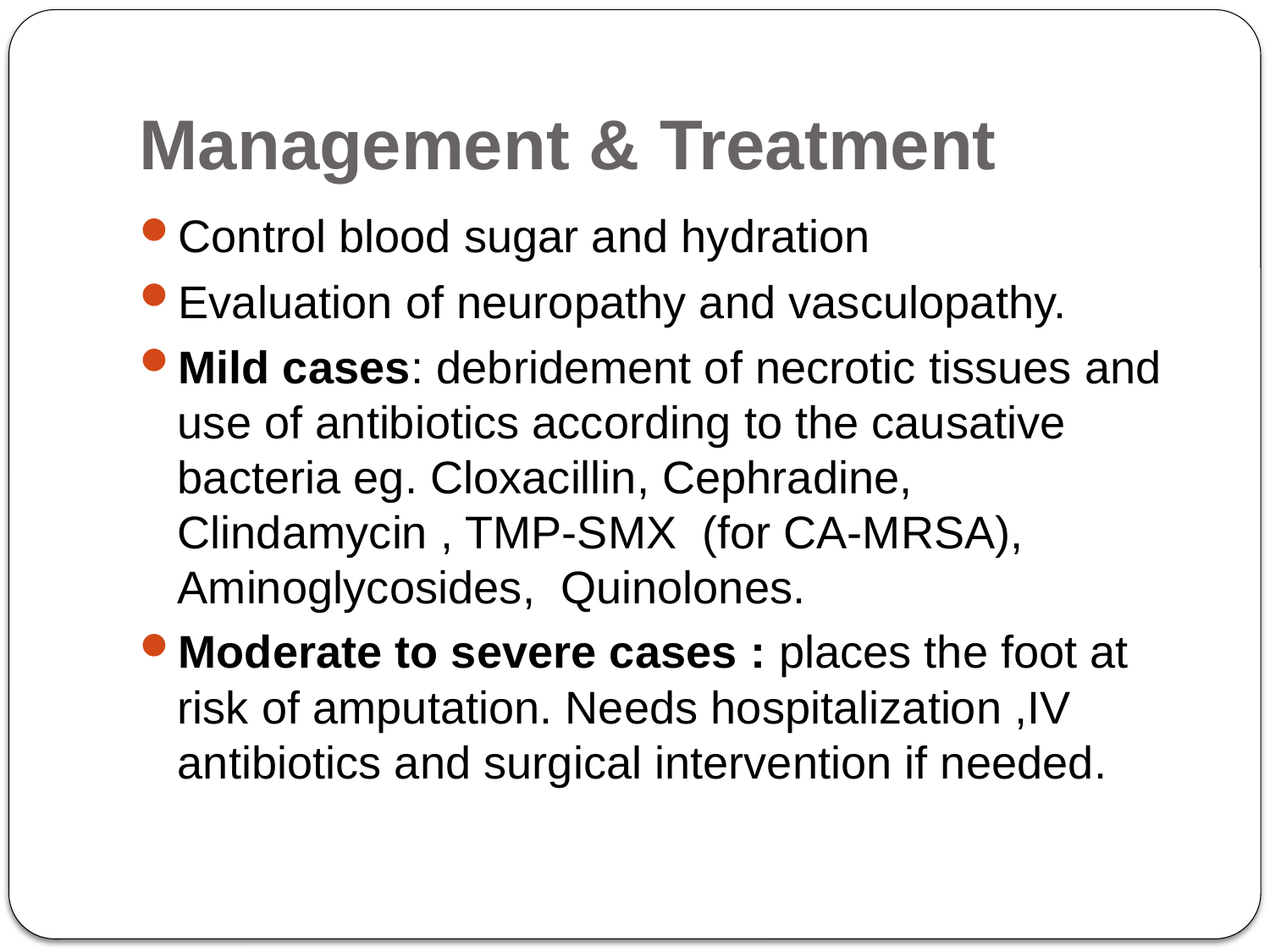

# Management & Treatment
Control blood sugar and hydration
Evaluation of neuropathy and vasculopathy.
Mild cases: debridement of necrotic tissues and use of antibiotics according to the causative bacteria eg. Cloxacillin, Cephradine, Clindamycin , TMP-SMX  (for CA-MRSA), Aminoglycosides,  Quinolones.
Moderate to severe cases : places the foot at risk of amputation. Needs hospitalization ,IV antibiotics and surgical intervention if needed.